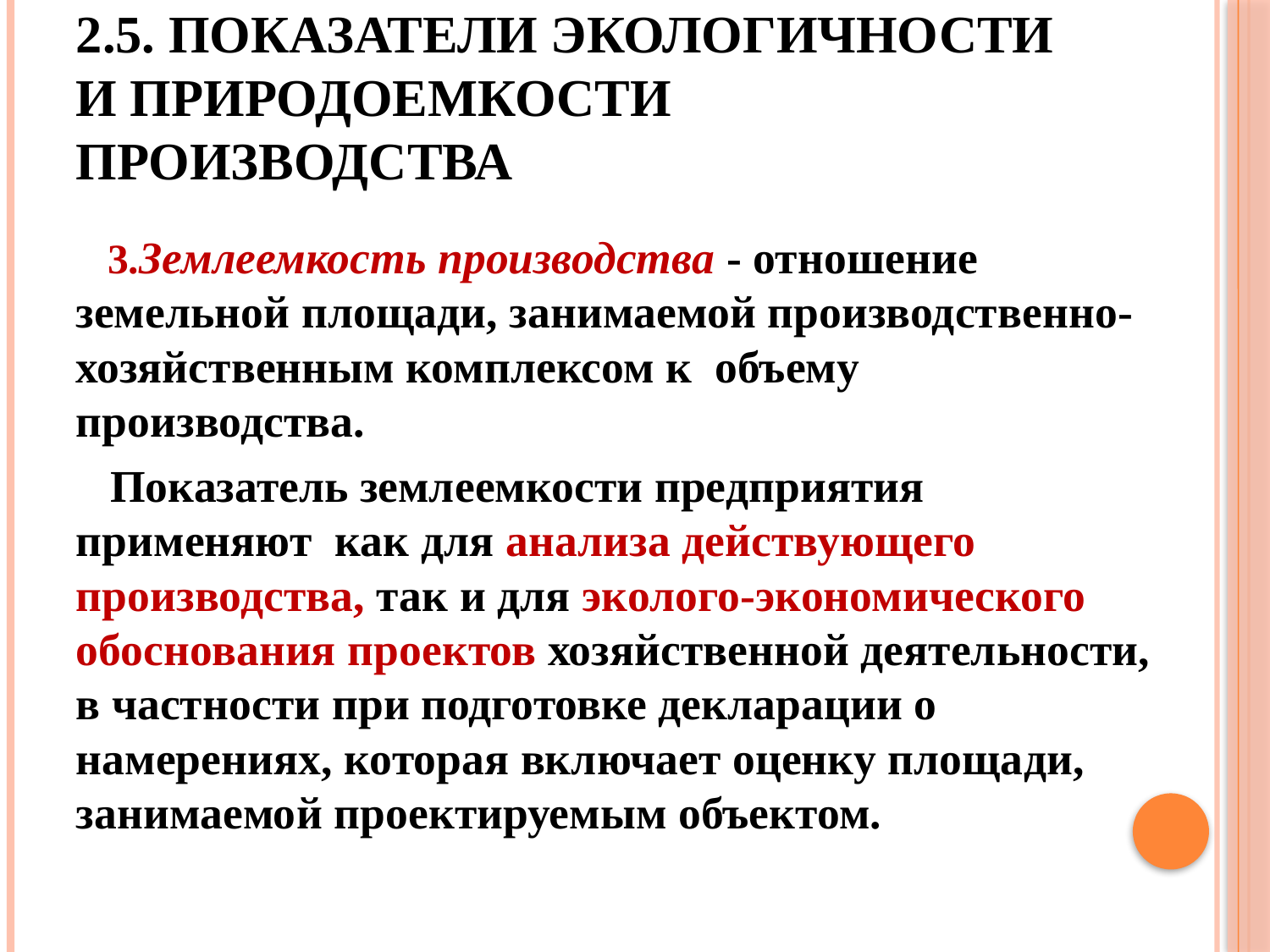

# 2.5. Показатели экологичности и природоемкости производства
   3.Землеемкость производства - отношение земельной площади, занимаемой производственно-хозяйственным комплексом к  объему производства.
   Показатель землеемкости предприятия применяют  как для анализа действующего производства, так и для эколого-экономического обоснования проектов хозяйственной деятельности, в частности при подготовке декларации о намерениях, которая включает оценку площади, занимаемой проектируемым объектом.